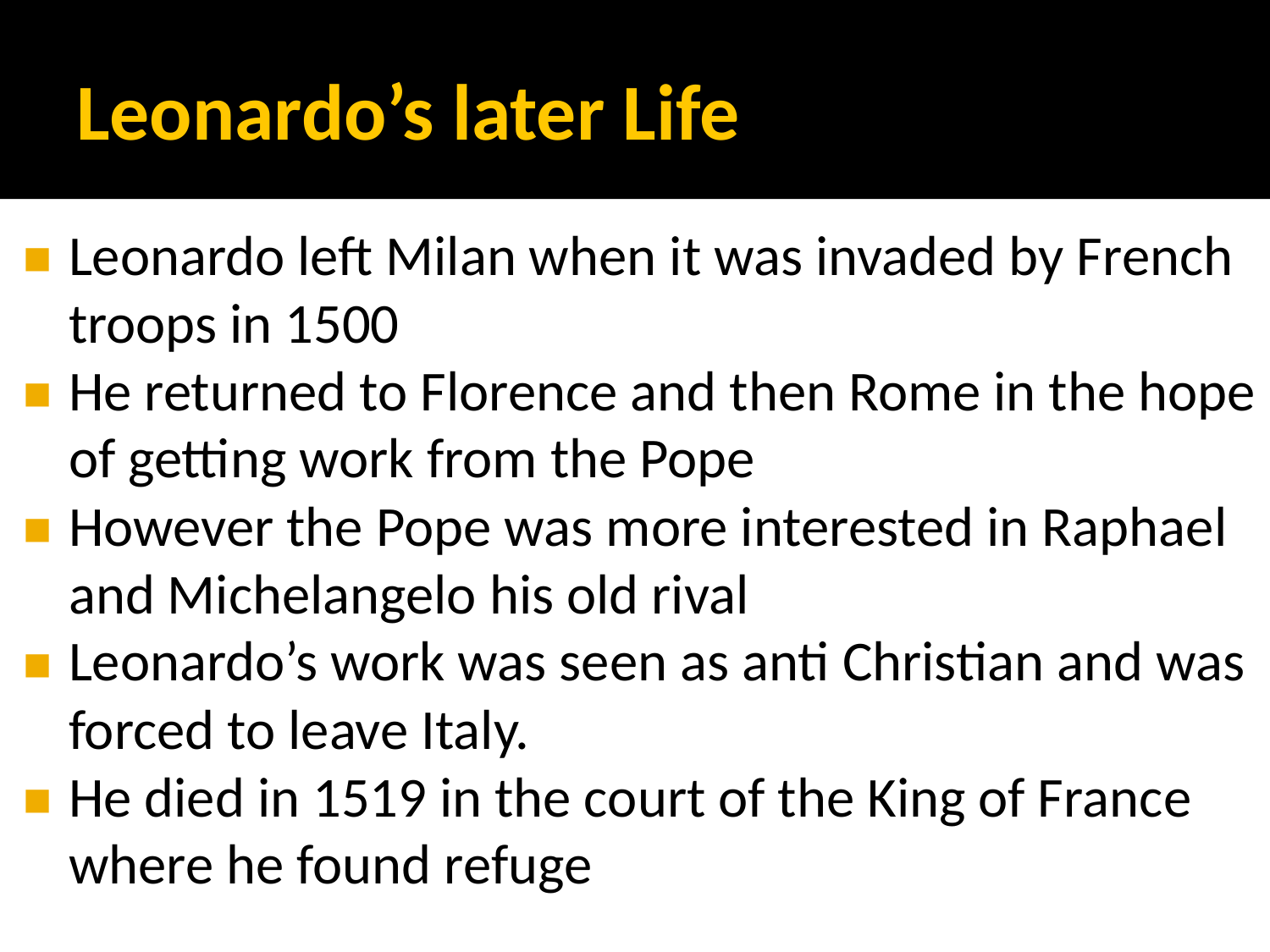

# Leonardo’s later Life
Leonardo left Milan when it was invaded by French troops in 1500
He returned to Florence and then Rome in the hope of getting work from the Pope
However the Pope was more interested in Raphael and Michelangelo his old rival
Leonardo’s work was seen as anti Christian and was forced to leave Italy.
He died in 1519 in the court of the King of France where he found refuge